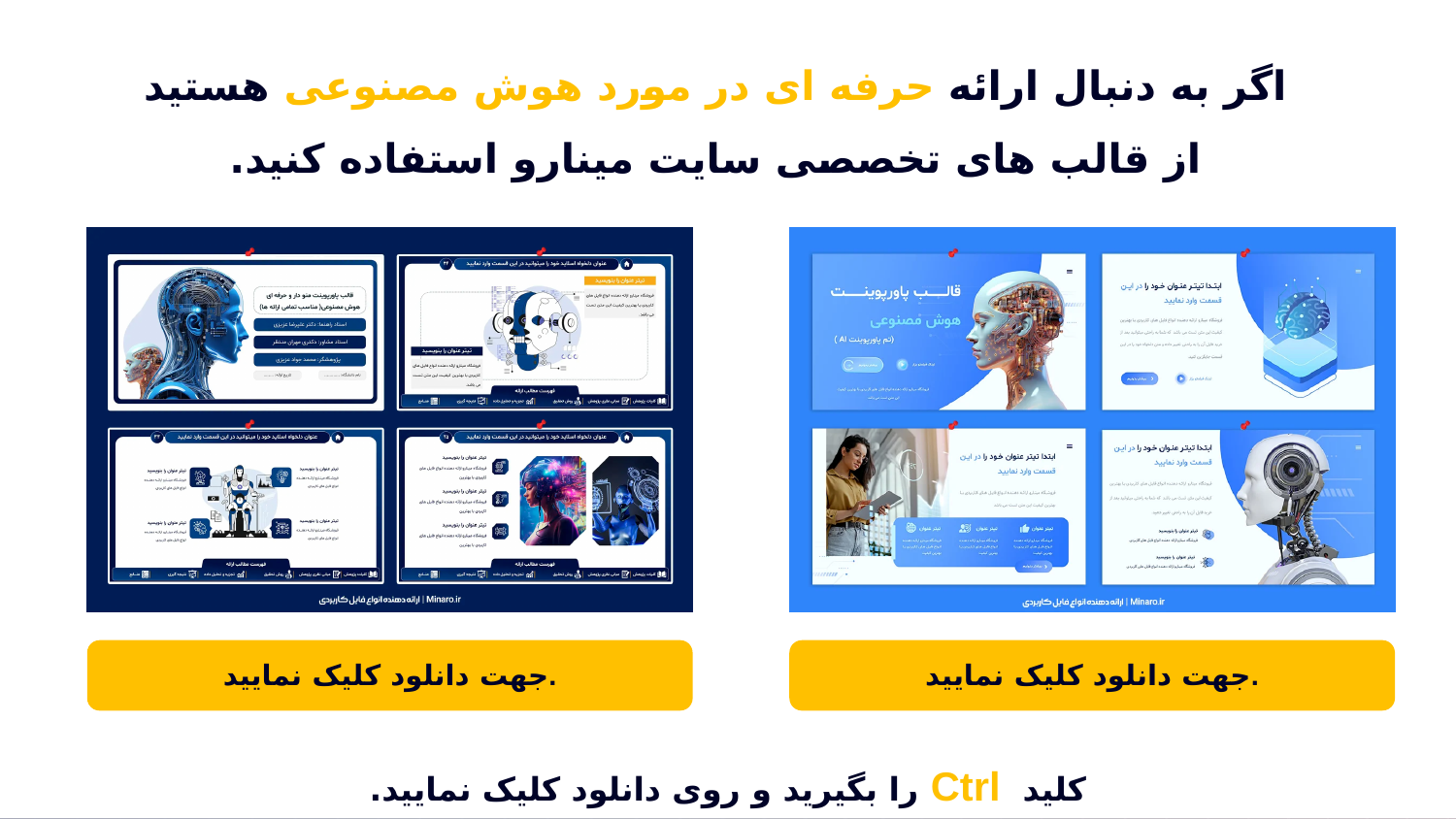

جهت دانلود کلیک نمایید.
جهت دانلود کلیک نمایید.